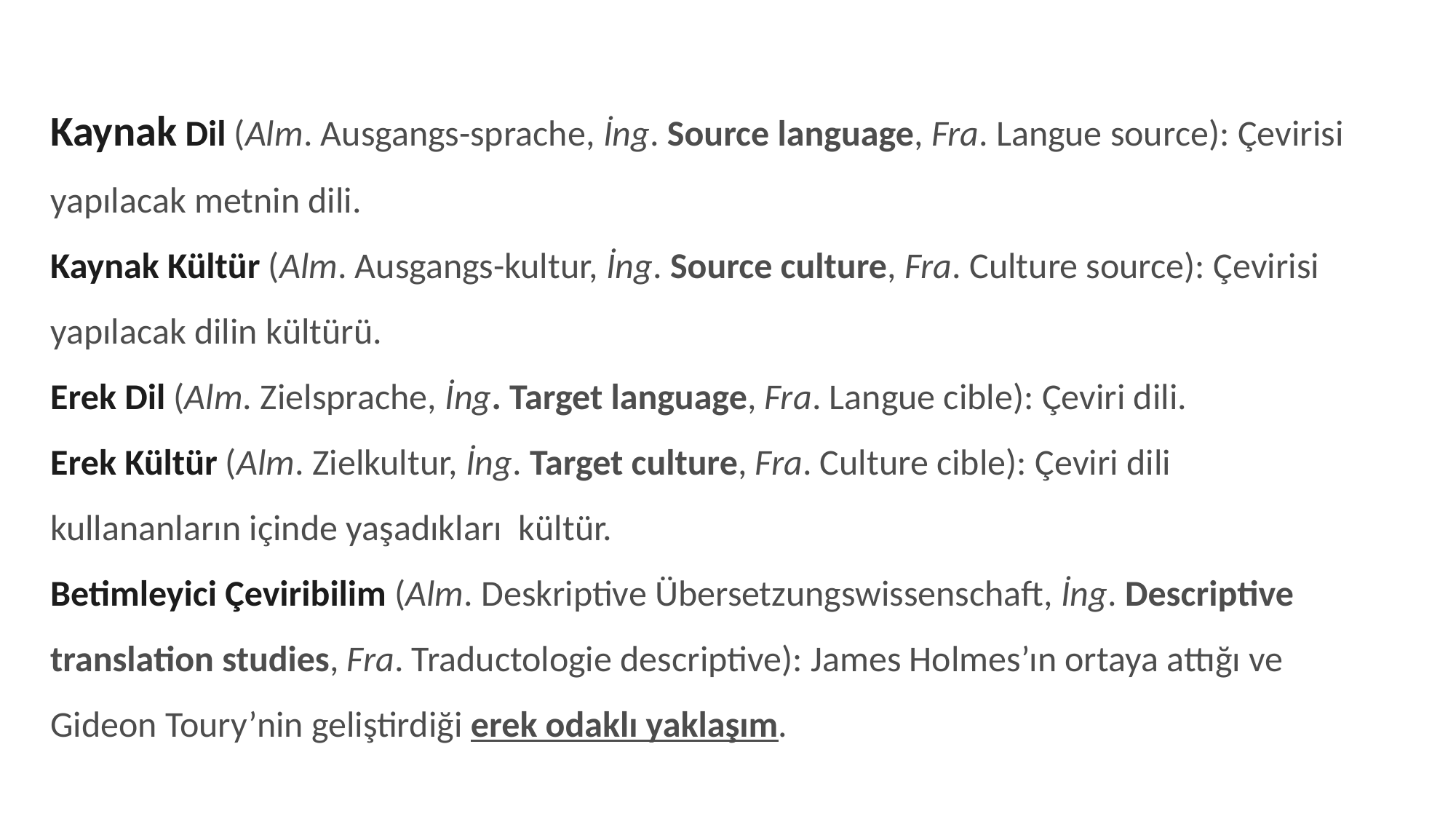

Kaynak Dil (Alm. Ausgangs-sprache, İng. Source language, Fra. Langue source): Çevirisi yapılacak metnin dili.
Kaynak Kültür (Alm. Ausgangs-kultur, İng. Source culture, Fra. Culture source): Çevirisi yapılacak dilin kültürü.
Erek Dil (Alm. Zielsprache, İng. Target language, Fra. Langue cible): Çeviri dili.
Erek Kültür (Alm. Zielkultur, İng. Target culture, Fra. Culture cible): Çeviri dili kullananların içinde yaşadıkları  kültür.
Betimleyici Çeviribilim (Alm. Deskriptive Übersetzungswissenschaft, İng. Descriptive translation studies, Fra. Traductologie descriptive): James Holmes’ın ortaya attığı ve Gideon Toury’nin geliştirdiği erek odaklı yaklaşım.